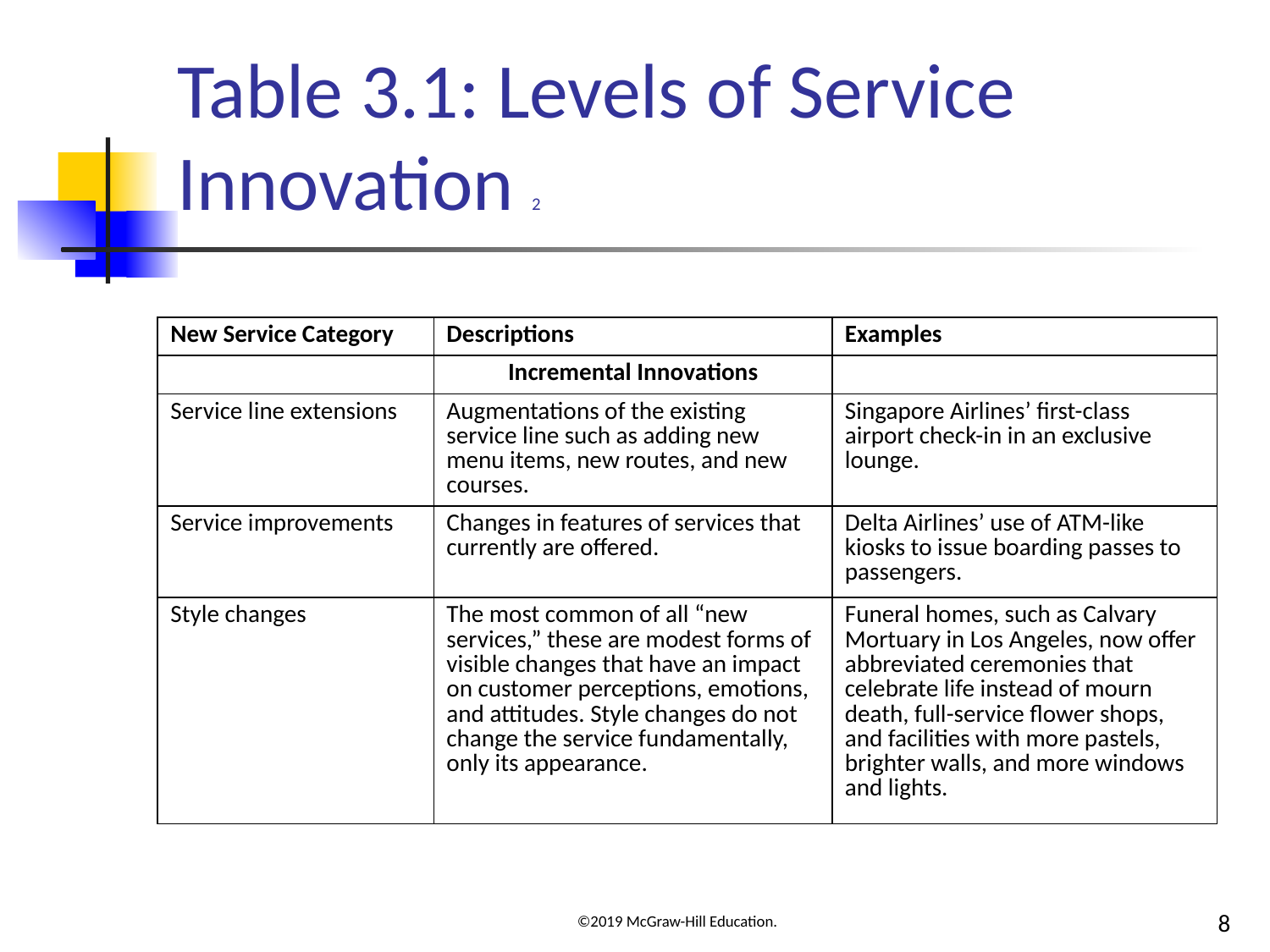

# Table 3.1: Levels of Service Innovation 2
| New Service Category | Descriptions | Examples |
| --- | --- | --- |
| blank | Incremental Innovations | blank |
| Service line extensions | Augmentations of the existing service line such as adding new menu items, new routes, and new courses. | Singapore Airlines’ first-class airport check-in in an exclusive lounge. |
| Service improvements | Changes in features of services that currently are offered. | Delta Airlines’ use of ATM-like kiosks to issue boarding passes to passengers. |
| Style changes | The most common of all “new services,” these are modest forms of visible changes that have an impact on customer perceptions, emotions, and attitudes. Style changes do not change the service fundamentally, only its appearance. | Funeral homes, such as Calvary Mortuary in Los Angeles, now offer abbreviated ceremonies that celebrate life instead of mourn death, full-service flower shops, and facilities with more pastels, brighter walls, and more windows and lights. |